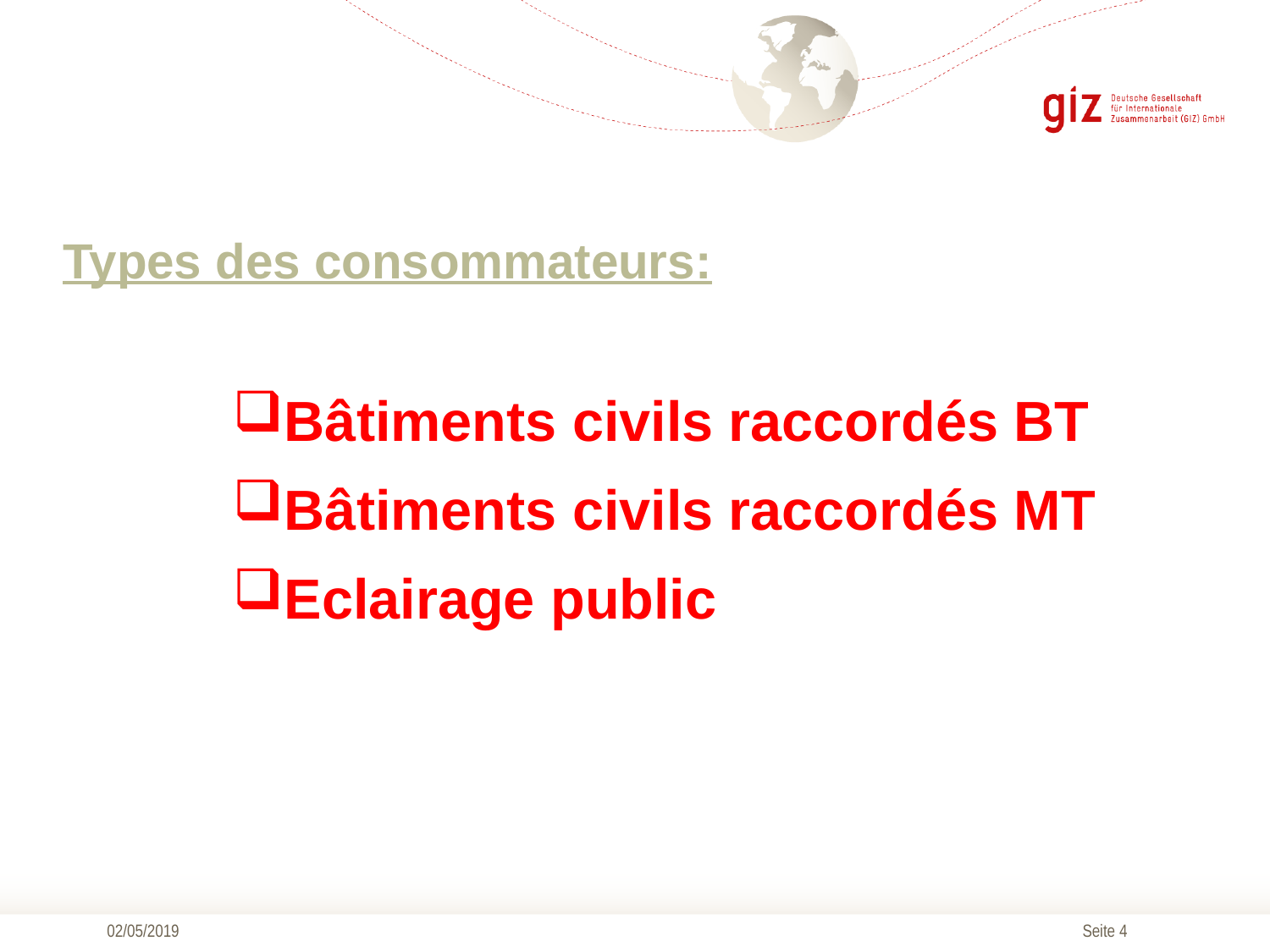

4
Types des consommateurs:
Bâtiments civils raccordés BT
Bâtiments civils raccordés MT
Eclairage public

02/05/2019